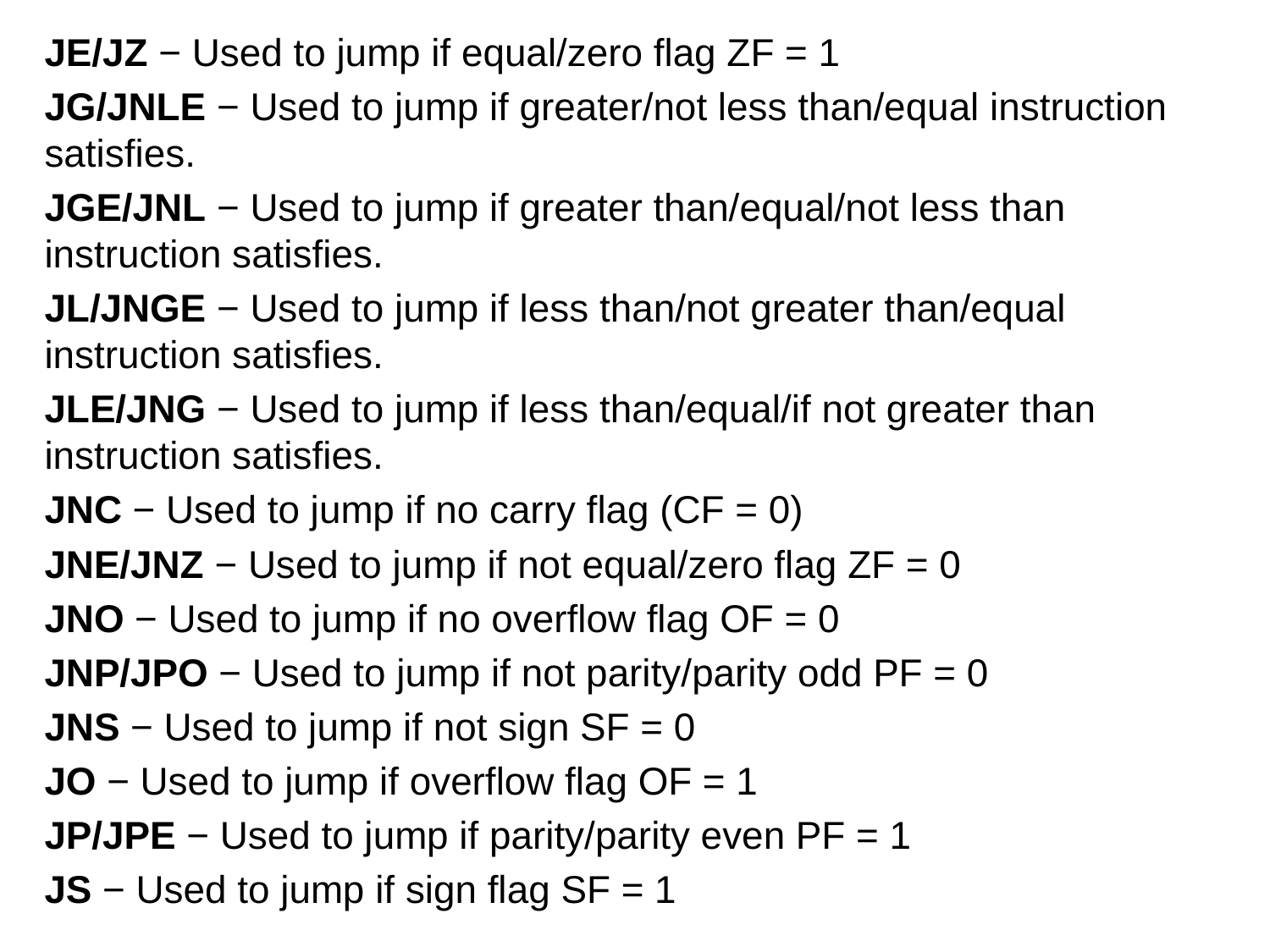

JE/JZ − Used to jump if equal/zero flag ZF = 1
JG/JNLE − Used to jump if greater/not less than/equal instruction satisfies.
JGE/JNL − Used to jump if greater than/equal/not less than instruction satisfies.
JL/JNGE − Used to jump if less than/not greater than/equal instruction satisfies.
JLE/JNG − Used to jump if less than/equal/if not greater than instruction satisfies.
JNC − Used to jump if no carry flag (CF = 0)
JNE/JNZ − Used to jump if not equal/zero flag ZF = 0
JNO − Used to jump if no overflow flag OF = 0
JNP/JPO − Used to jump if not parity/parity odd PF = 0
JNS − Used to jump if not sign SF = 0
JO − Used to jump if overflow flag OF = 1
JP/JPE − Used to jump if parity/parity even PF = 1
JS − Used to jump if sign flag SF = 1